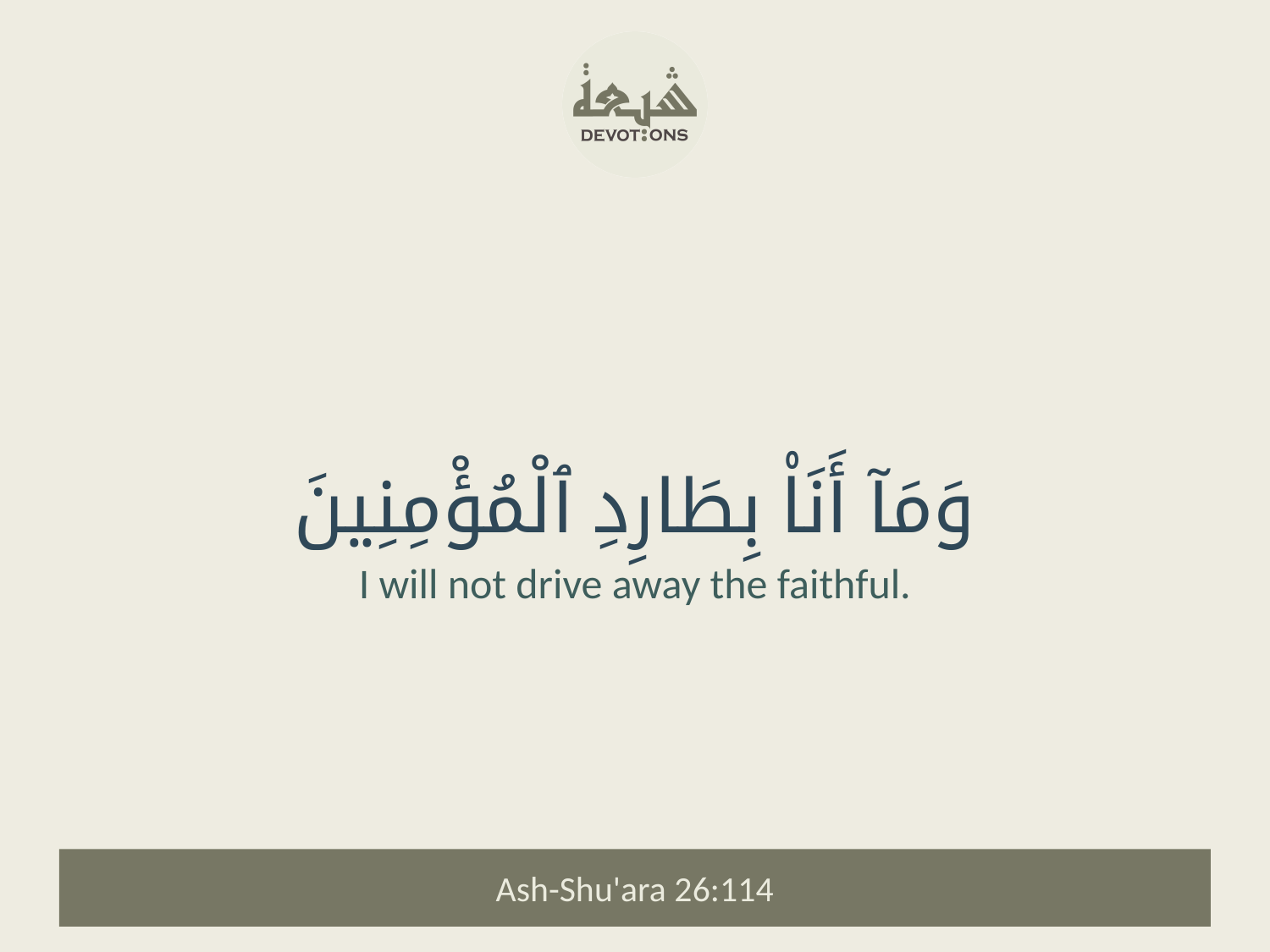

وَمَآ أَنَا۠ بِطَارِدِ ٱلْمُؤْمِنِينَ
I will not drive away the faithful.
Ash-Shu'ara 26:114